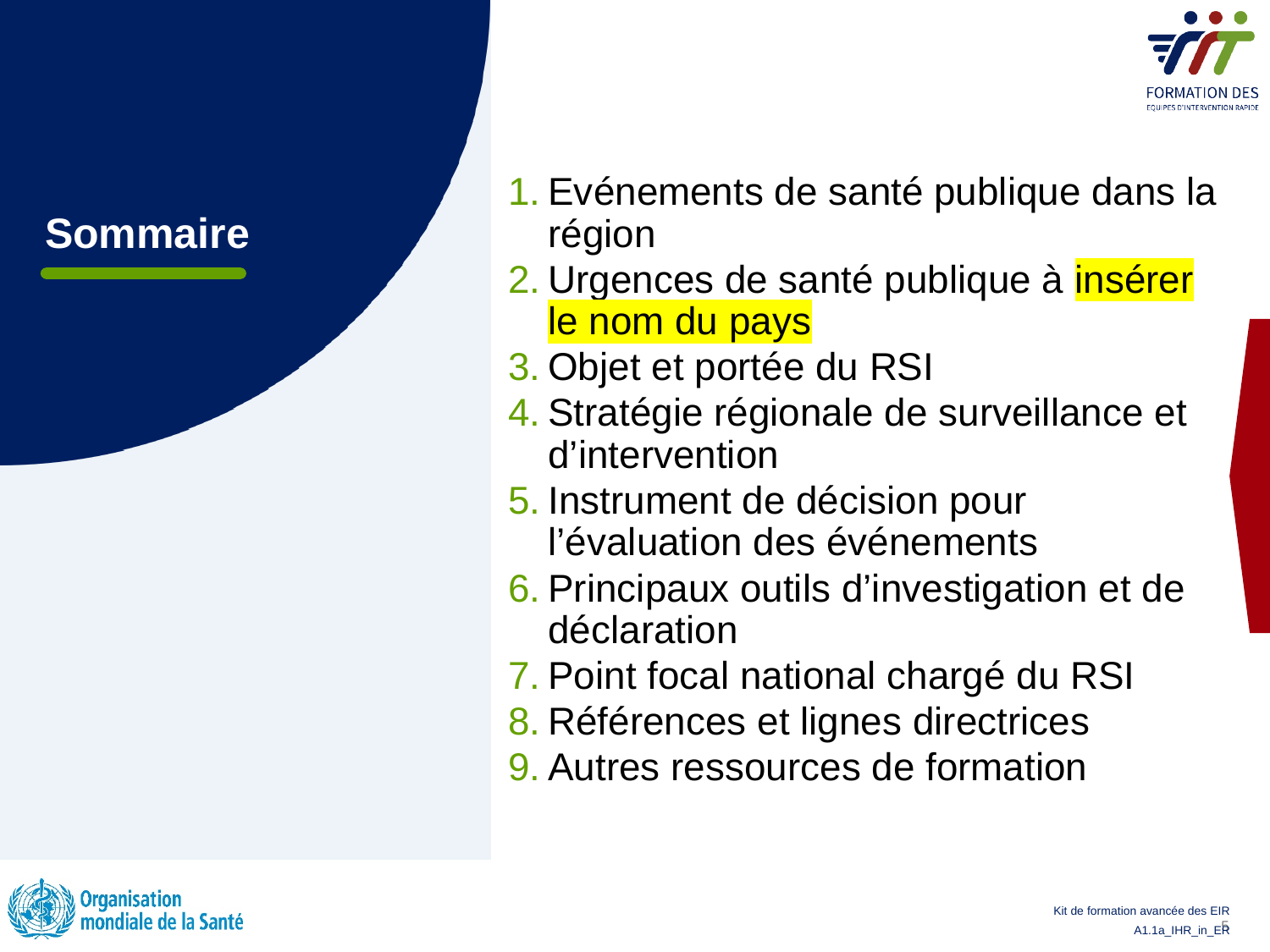

Evénements de santé publique dans la région
Urgences de santé publique à insérer le nom du pays
Objet et portée du RSI
Stratégie régionale de surveillance et d’intervention
Instrument de décision pour l’évaluation des événements
Principaux outils d’investigation et de déclaration
Point focal national chargé du RSI
Références et lignes directrices
Autres ressources de formation

# Sommaire